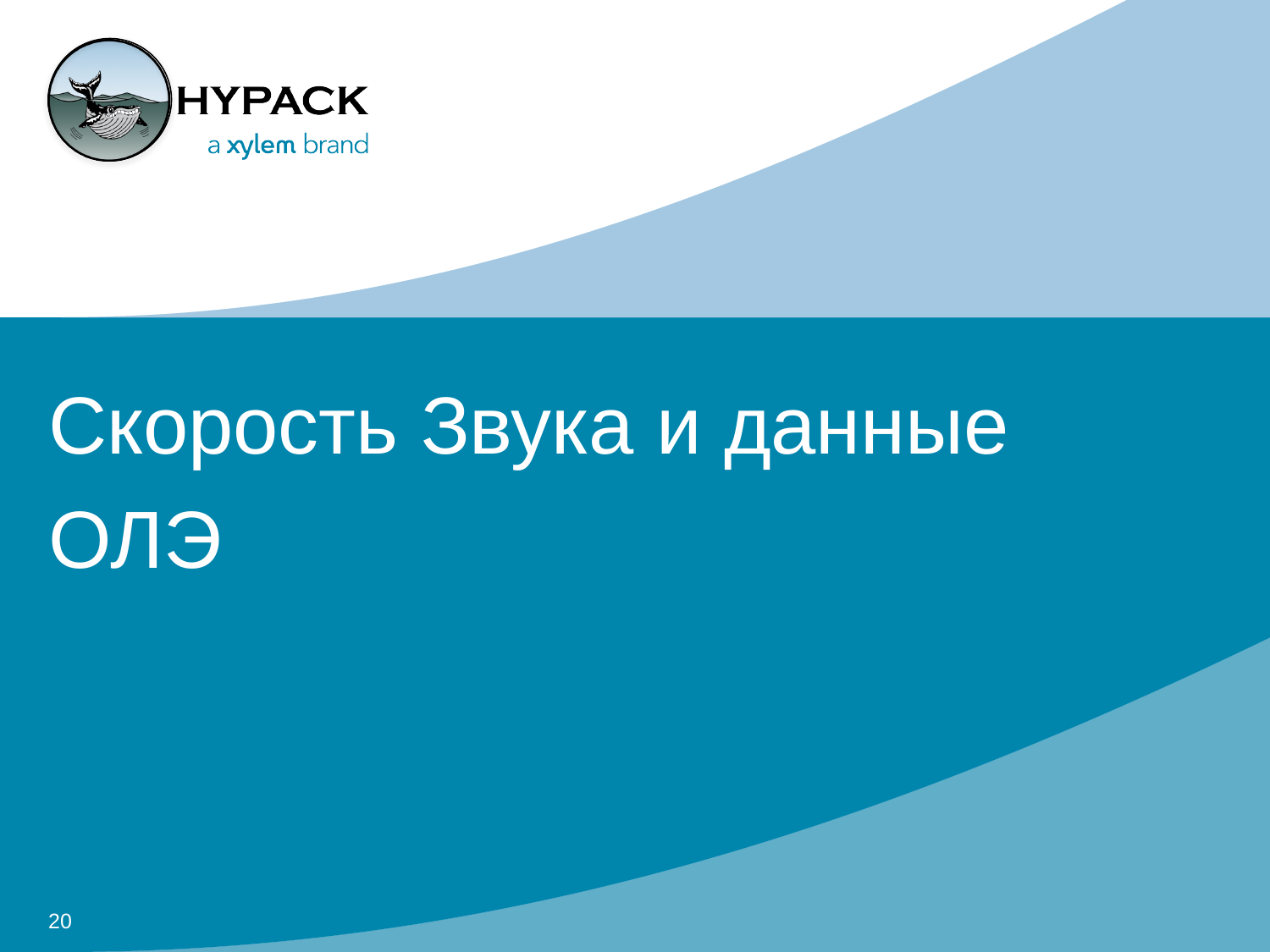

# Скорость Звука и данные ОЛЭ
20